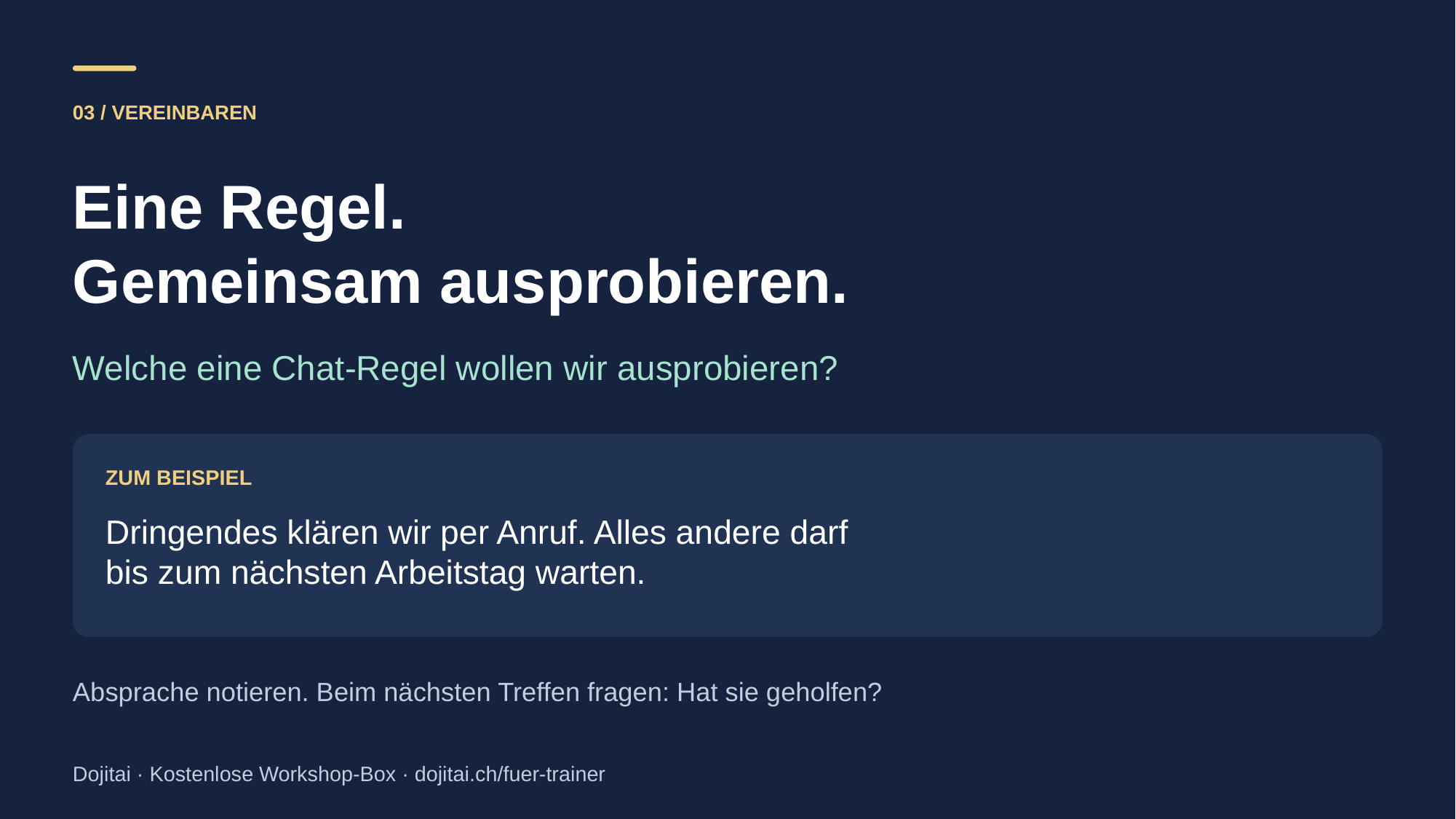

03 / VEREINBAREN
Eine Regel.
Gemeinsam ausprobieren.
Welche eine Chat-Regel wollen wir ausprobieren?

ZUM BEISPIEL
Dringendes klären wir per Anruf. Alles andere darf
bis zum nächsten Arbeitstag warten.
Absprache notieren. Beim nächsten Treffen fragen: Hat sie geholfen?
Dojitai · Kostenlose Workshop-Box · dojitai.ch/fuer-trainer